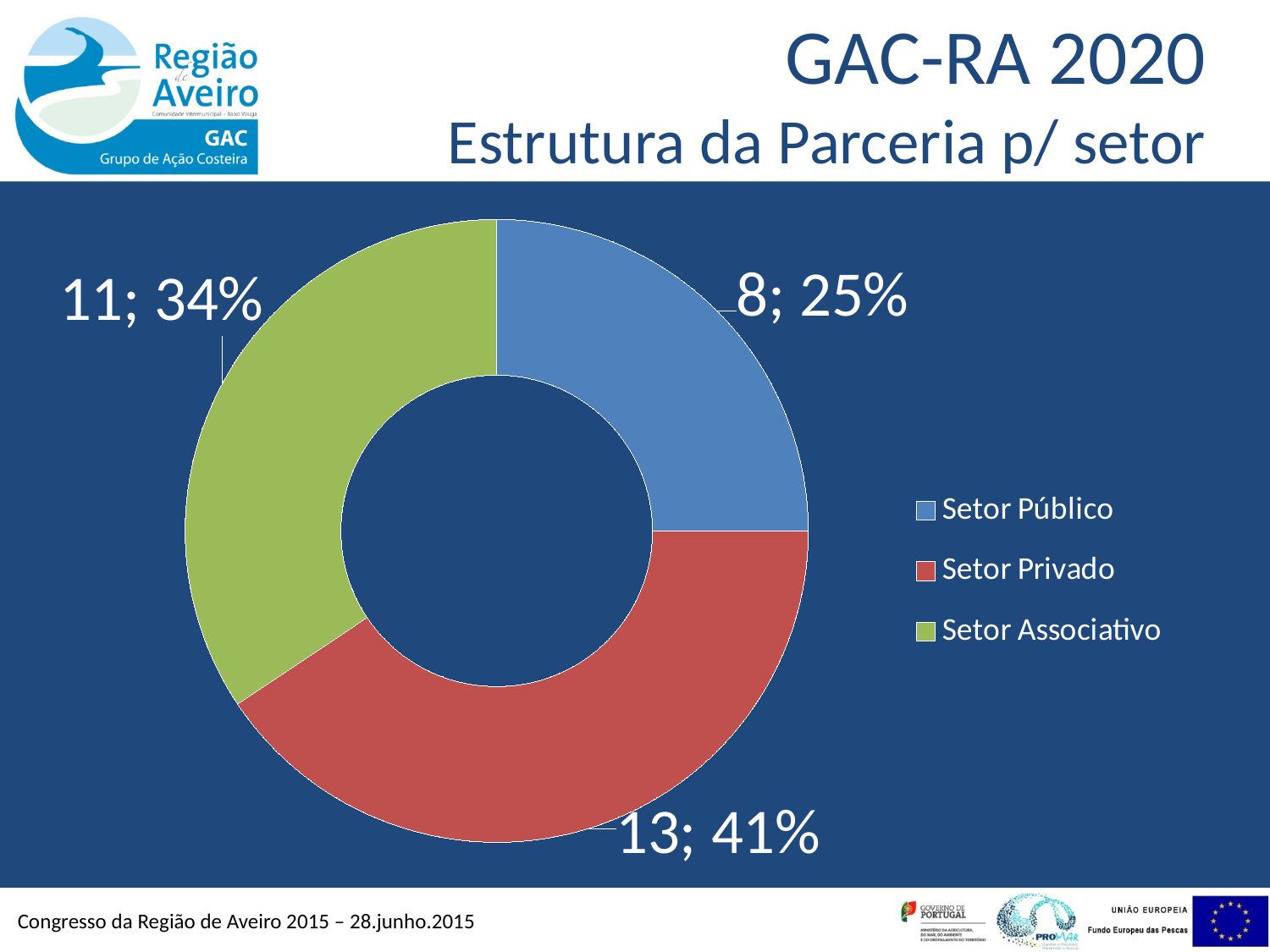

# GAC-RA 2020 Estrutura da Parceria p/ setor

### Chart

| Category | Vendas |
|---|---|
| Setor Público | 8.0 |
| Setor Privado | 13.0 |
| Setor Associativo | 11.0 |
Congresso da Região de Aveiro 2015 – 28.junho.2015